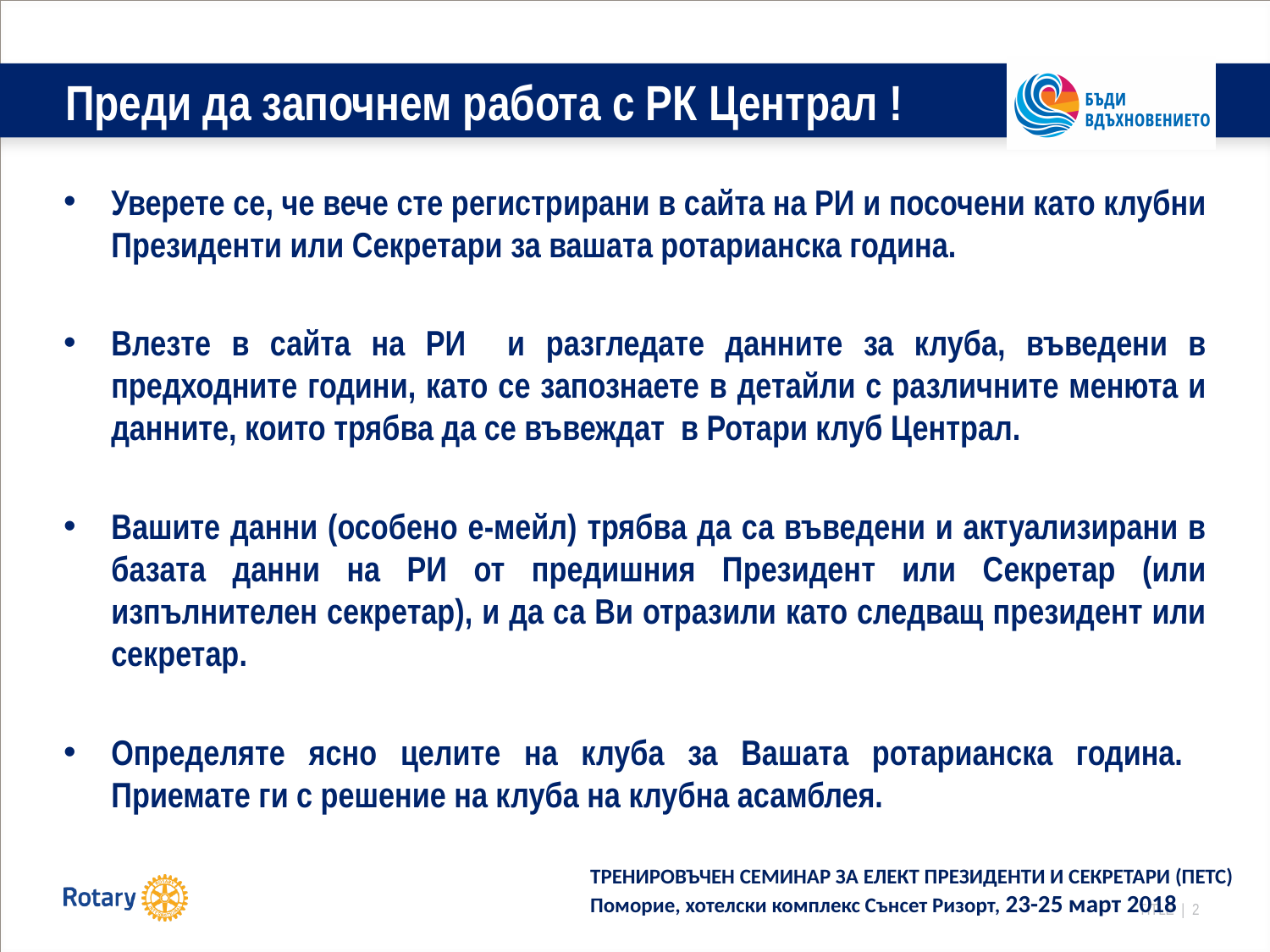

# Преди да започнем работа с РК Централ !
Уверете се, че вече сте регистрирани в сайта на РИ и посочени като клубни Президенти или Секретари за вашата ротарианска година.

Влезте в сайта на РИ  и разгледате данните за клуба, въведени в предходните години, като се запознаете в детайли с различните менюта и данните, които трябва да се въвеждат  в Ротари клуб Централ.

Вашите данни (особено е-мейл) трябва да са въведени и актуализирани в базата данни на РИ от предишния Президент или Секретар (или изпълнителен секретар), и да са Ви отразили като следващ президент или секретар.

Определяте ясно целите на клуба за Вашата ротарианска година.  Приемате ги с решение на клуба на клубна асамблея.